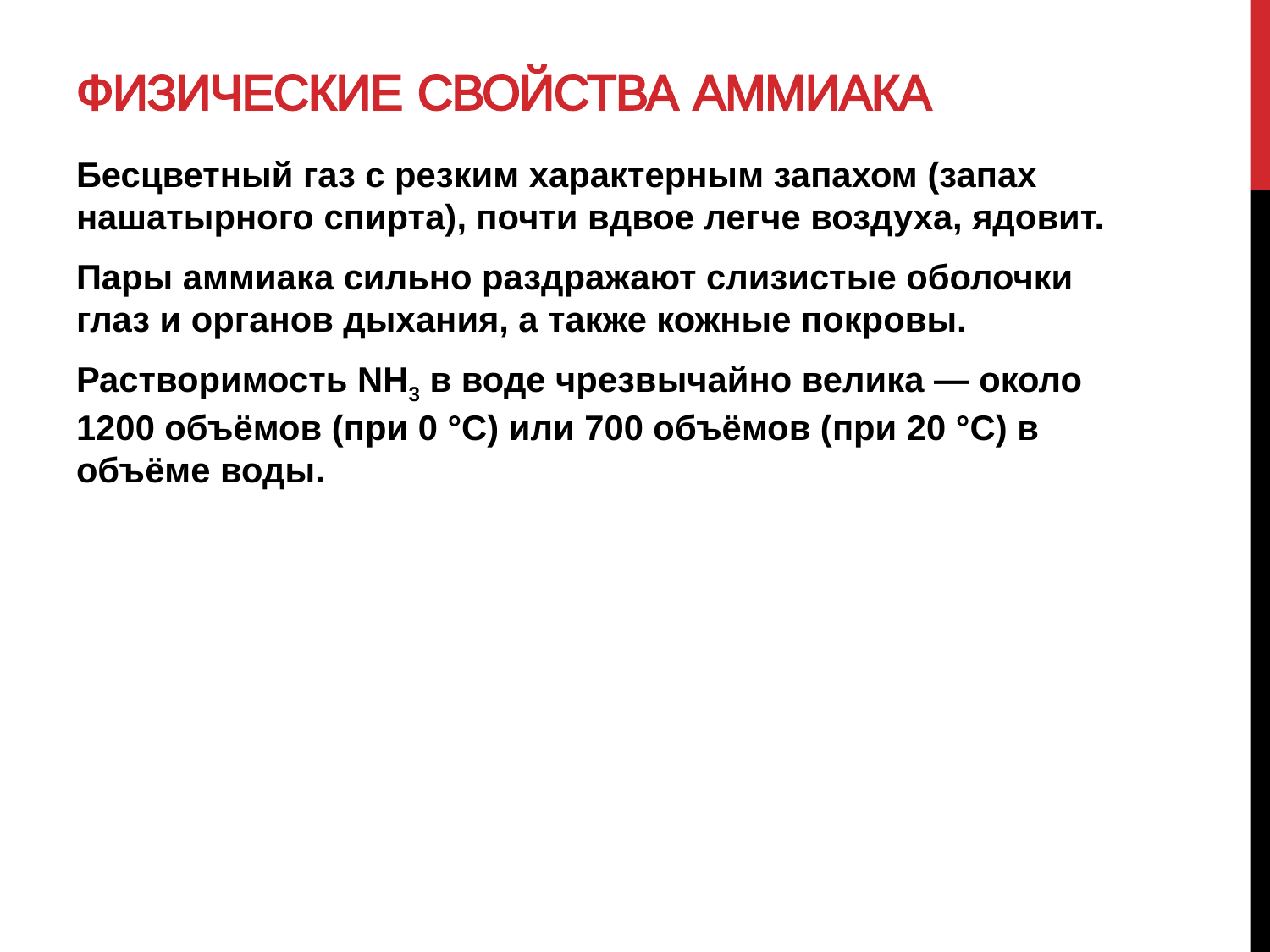

# Физические свойства аммиака
Бесцветный газ с резким характерным запахом (запах нашатырного спирта), почти вдвое легче воздуха, ядовит.
Пары аммиака сильно раздражают слизистые оболочки глаз и органов дыхания, а также кожные покровы.
Растворимость NH3 в воде чрезвычайно велика — около 1200 объёмов (при 0 °C) или 700 объёмов (при 20 °C) в объёме воды.